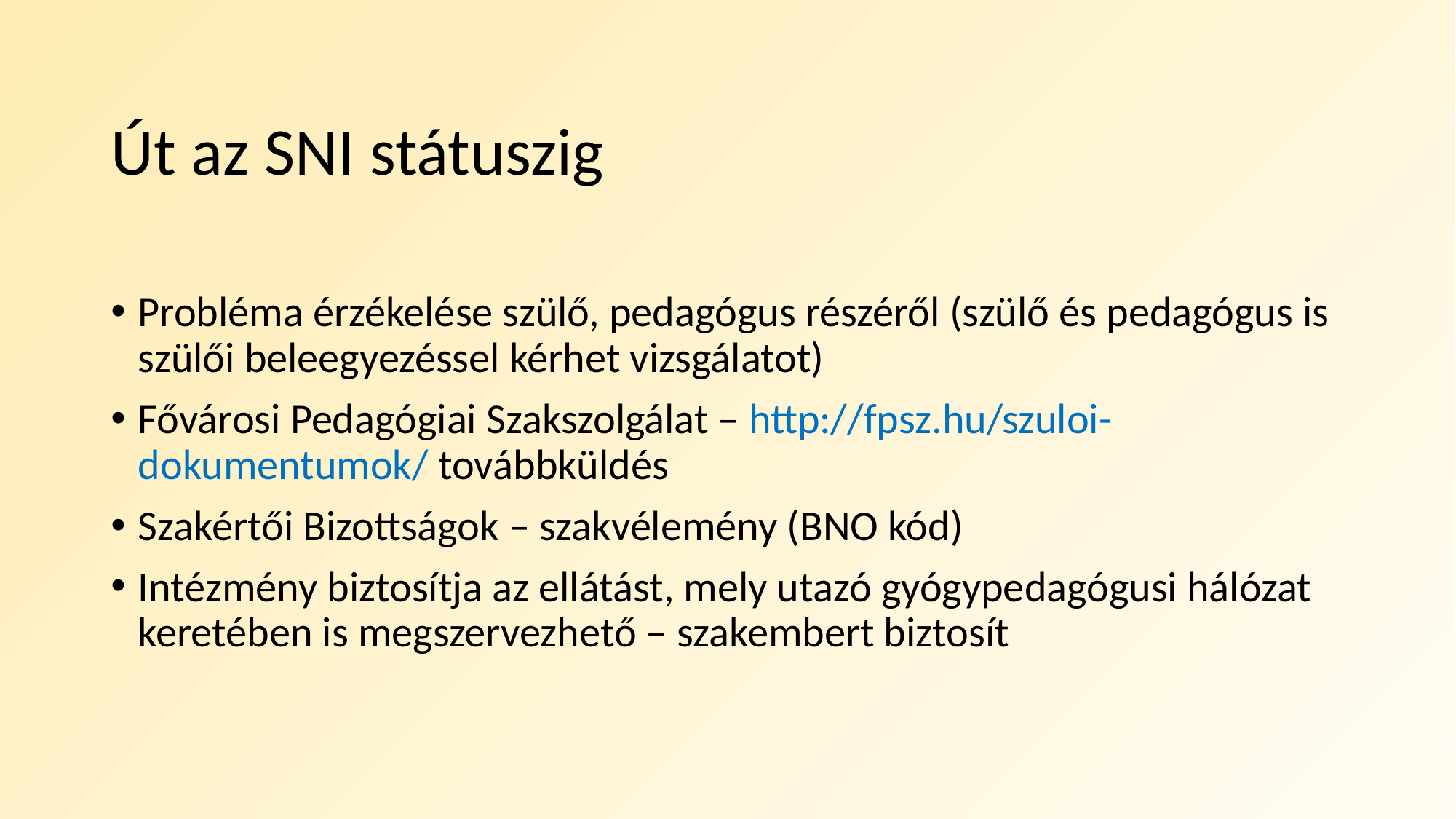

# Út az SNI státuszig
Probléma érzékelése szülő, pedagógus részéről (szülő és pedagógus is szülői beleegyezéssel kérhet vizsgálatot)
Fővárosi Pedagógiai Szakszolgálat – http://fpsz.hu/szuloi-dokumentumok/ továbbküldés
Szakértői Bizottságok – szakvélemény (BNO kód)
Intézmény biztosítja az ellátást, mely utazó gyógypedagógusi hálózat keretében is megszervezhető – szakembert biztosít